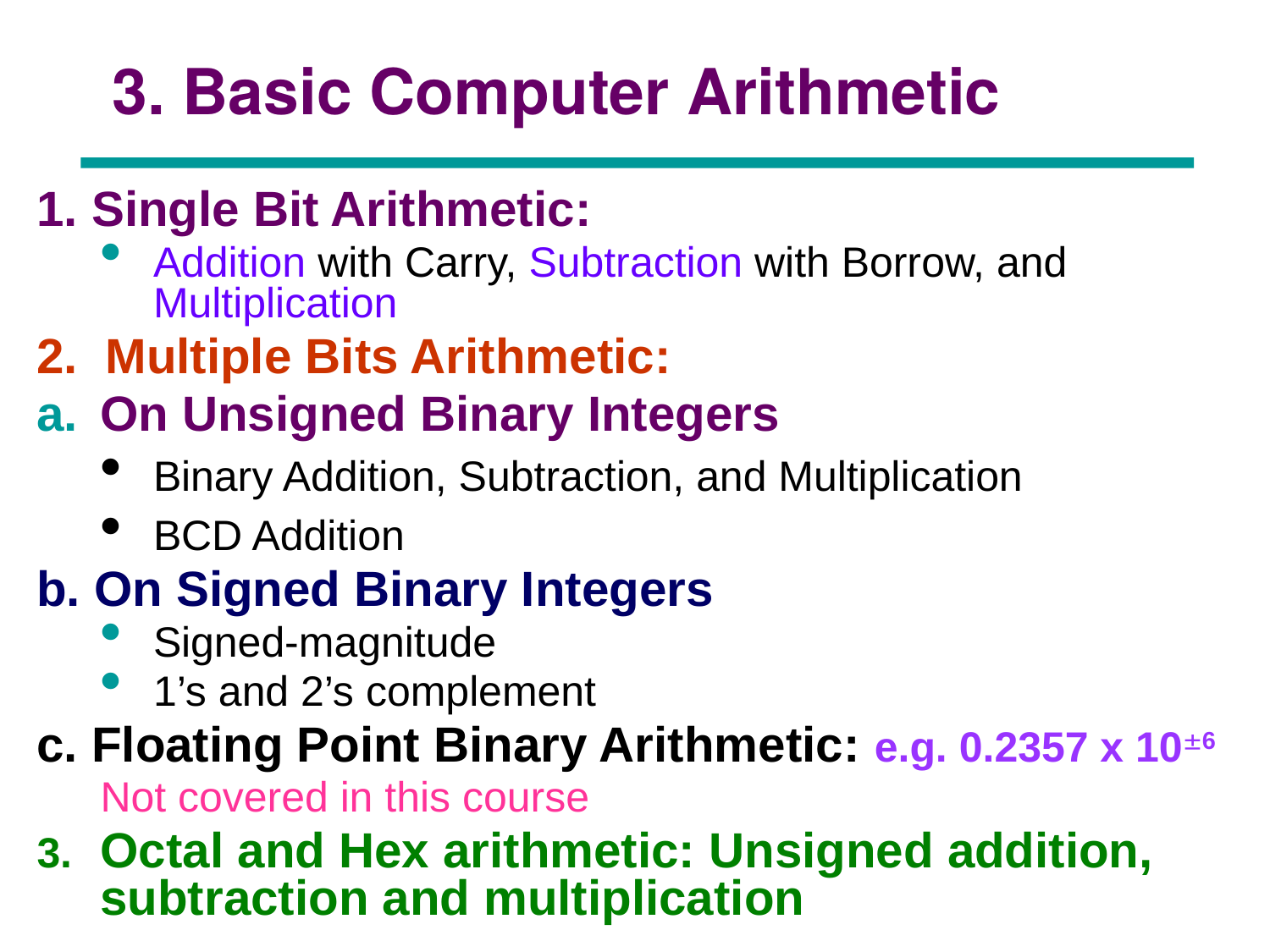

# 3. Basic Computer Arithmetic
1. Single Bit Arithmetic:
Addition with Carry, Subtraction with Borrow, and Multiplication
2.  Multiple Bits Arithmetic:
On Unsigned Binary Integers
Binary Addition, Subtraction, and Multiplication
BCD Addition
b. On Signed Binary Integers
Signed-magnitude
1’s and 2’s complement
c. Floating Point Binary Arithmetic: e.g. 0.2357 x 10±6
	Not covered in this course
3. 	Octal and Hex arithmetic: Unsigned addition, subtraction and multiplication
Chapter 1            46